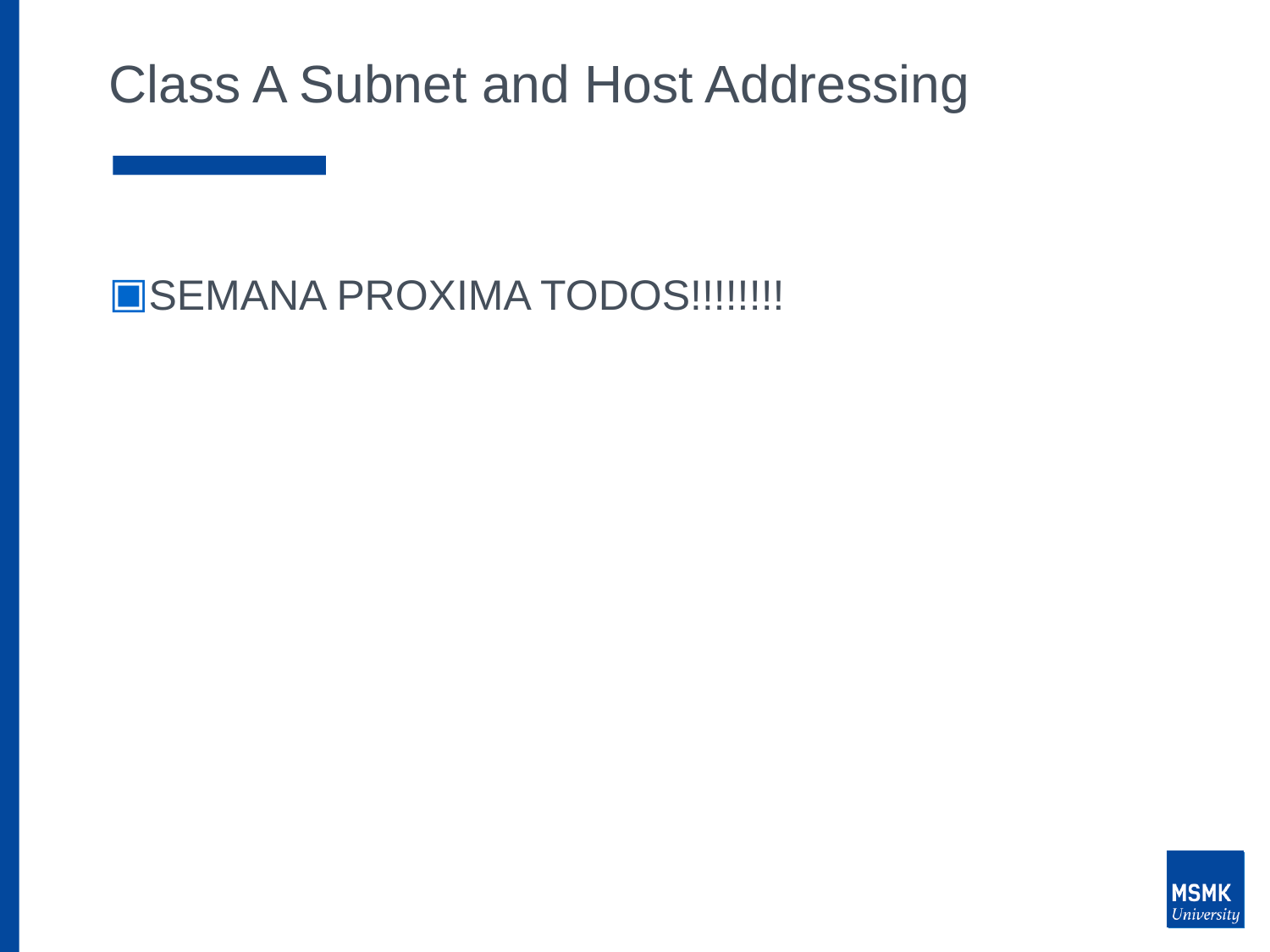

# Class A Subnet and Host Addressing

SEMANA PROXIMA TODOS!!!!!!!!